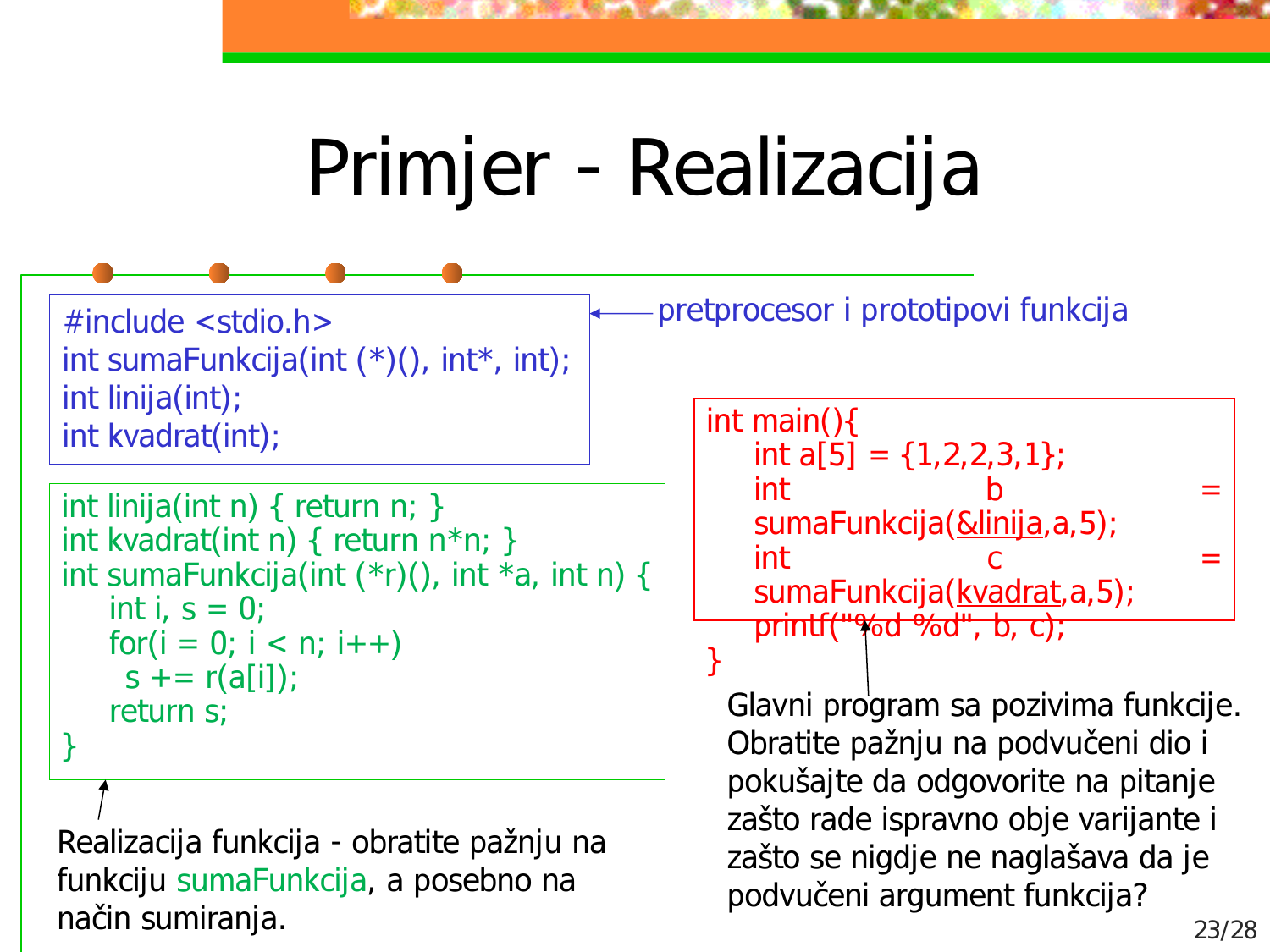

# Primjer - Realizacija
pretprocesor i prototipovi funkcija
#include <stdio.h>
int sumaFunkcija(int (*)(), int*, int);
int linija(int);
int kvadrat(int);

int main(){
	int a[5] = {1,2,2,3,1};
	int b = sumaFunkcija(&linija,a,5);
	int c = sumaFunkcija(kvadrat,a,5);
	printf("%d %d", b, c);
}
int linija(int n) { return n; }
int kvadrat(int n) { return n*n; }
int sumaFunkcija(int (*r)(), int *a, int n) {
	int i, s = 0;
	for(i = 0; i < n; i++)
s += r(a[i]);
	return s;
}

Glavni program sa pozivima funkcije. Obratite pažnju na podvučeni dio i pokušajte da odgovorite na pitanje zašto rade ispravno obje varijante i zašto se nigdje ne naglašava da je podvučeni argument funkcija?

Realizacija funkcija - obratite pažnju na funkciju sumaFunkcija, a posebno na način sumiranja.
23/28